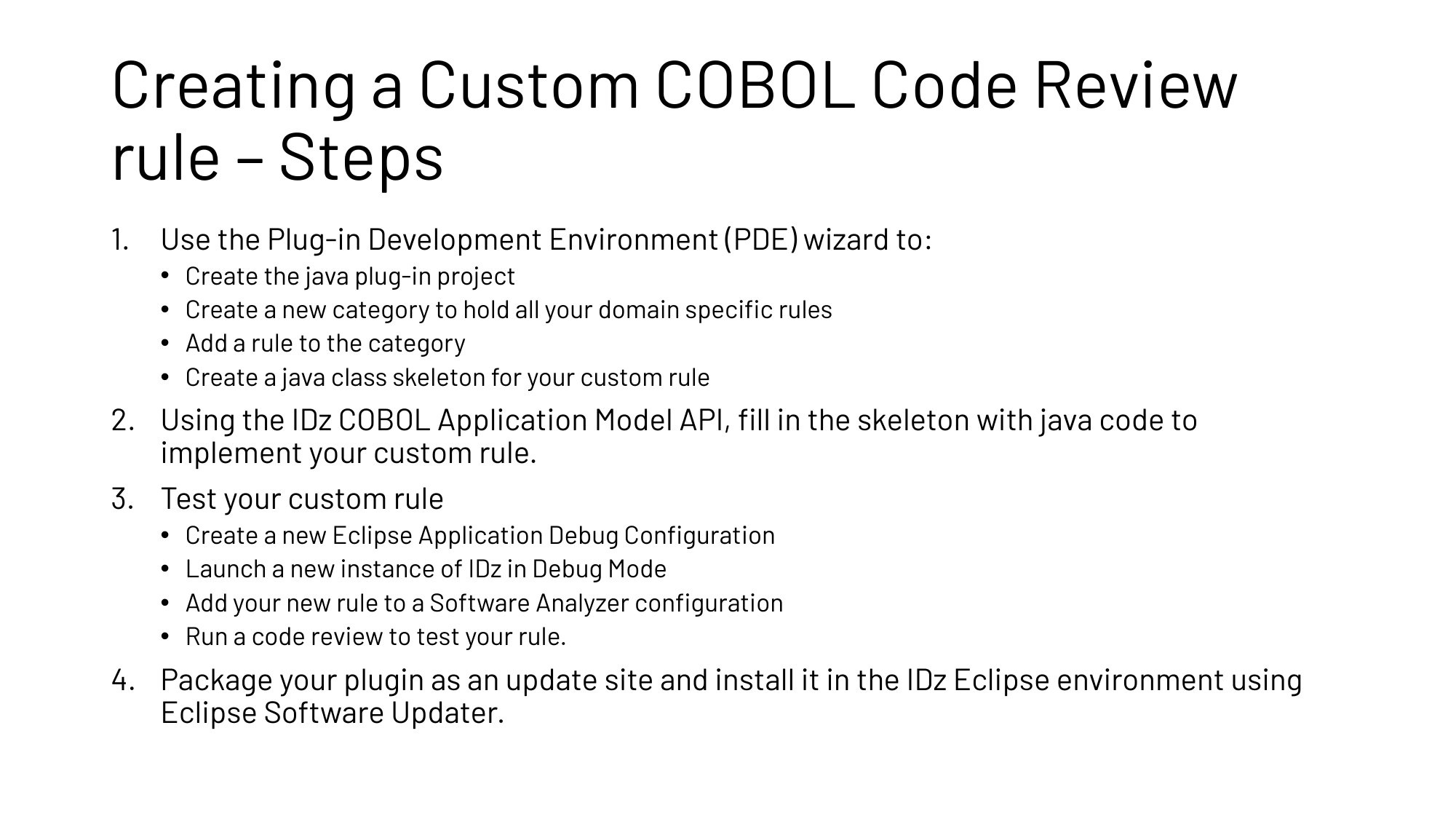

# Creating a Custom COBOL Code Review rule – Steps
Use the Plug-in Development Environment (PDE) wizard to:
Create the java plug-in project
Create a new category to hold all your domain specific rules
Add a rule to the category
Create a java class skeleton for your custom rule
Using the IDz COBOL Application Model API, fill in the skeleton with java code to implement your custom rule.
Test your custom rule
Create a new Eclipse Application Debug Configuration
Launch a new instance of IDz in Debug Mode
Add your new rule to a Software Analyzer configuration
Run a code review to test your rule.
Package your plugin as an update site and install it in the IDz Eclipse environment using Eclipse Software Updater.